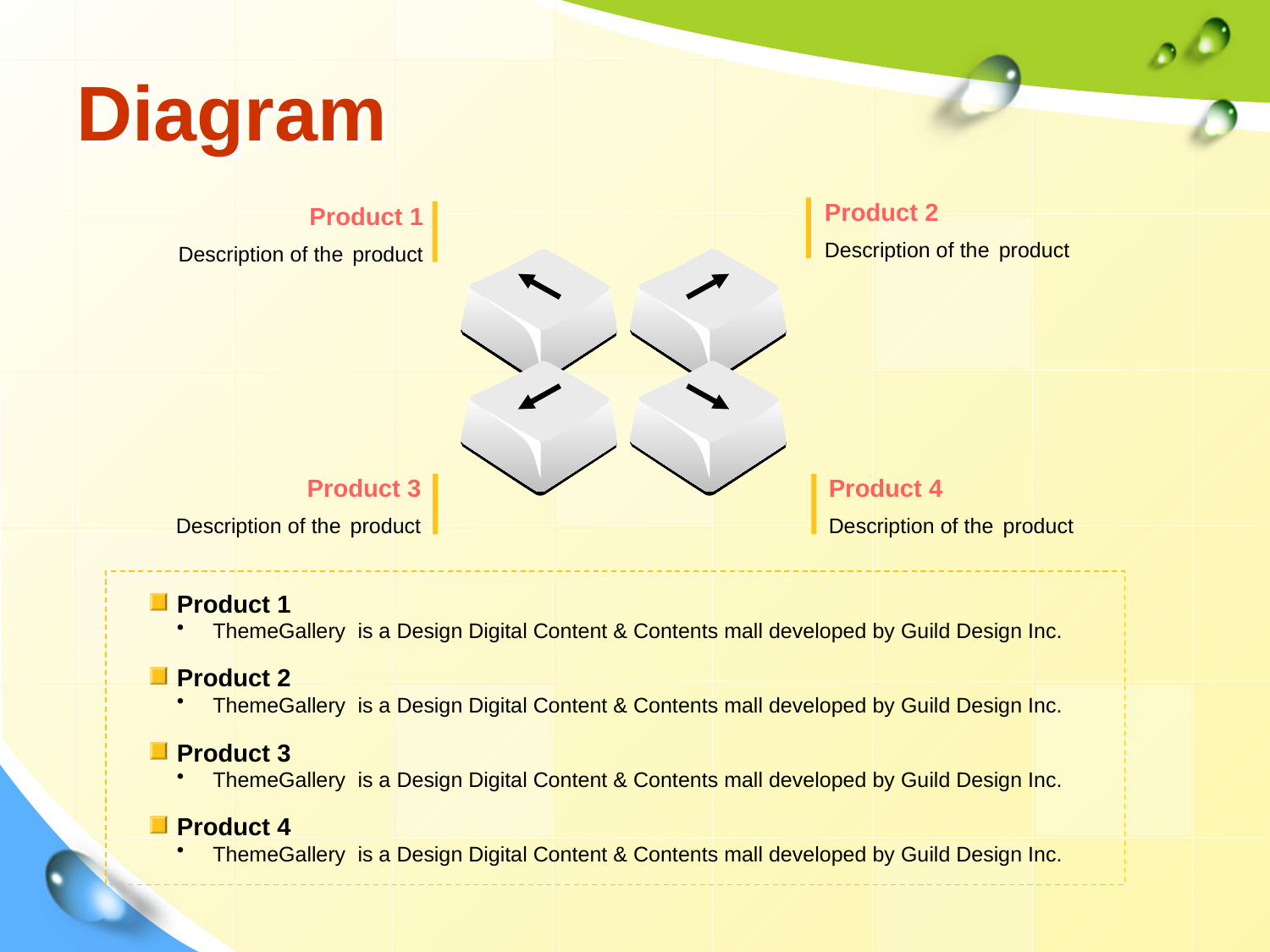

# Diagram
Product 2
Description of the product
Product 1
Description of the product

Product 3
Description of the product
Product 4
Description of the product

Product 1
 ThemeGallery  is a Design Digital Content & Contents mall developed by Guild Design Inc.

Product 2
 ThemeGallery  is a Design Digital Content & Contents mall developed by Guild Design Inc.

Product 3
 ThemeGallery  is a Design Digital Content & Contents mall developed by Guild Design Inc.

Product 4
 ThemeGallery  is a Design Digital Content & Contents mall developed by Guild Design Inc.